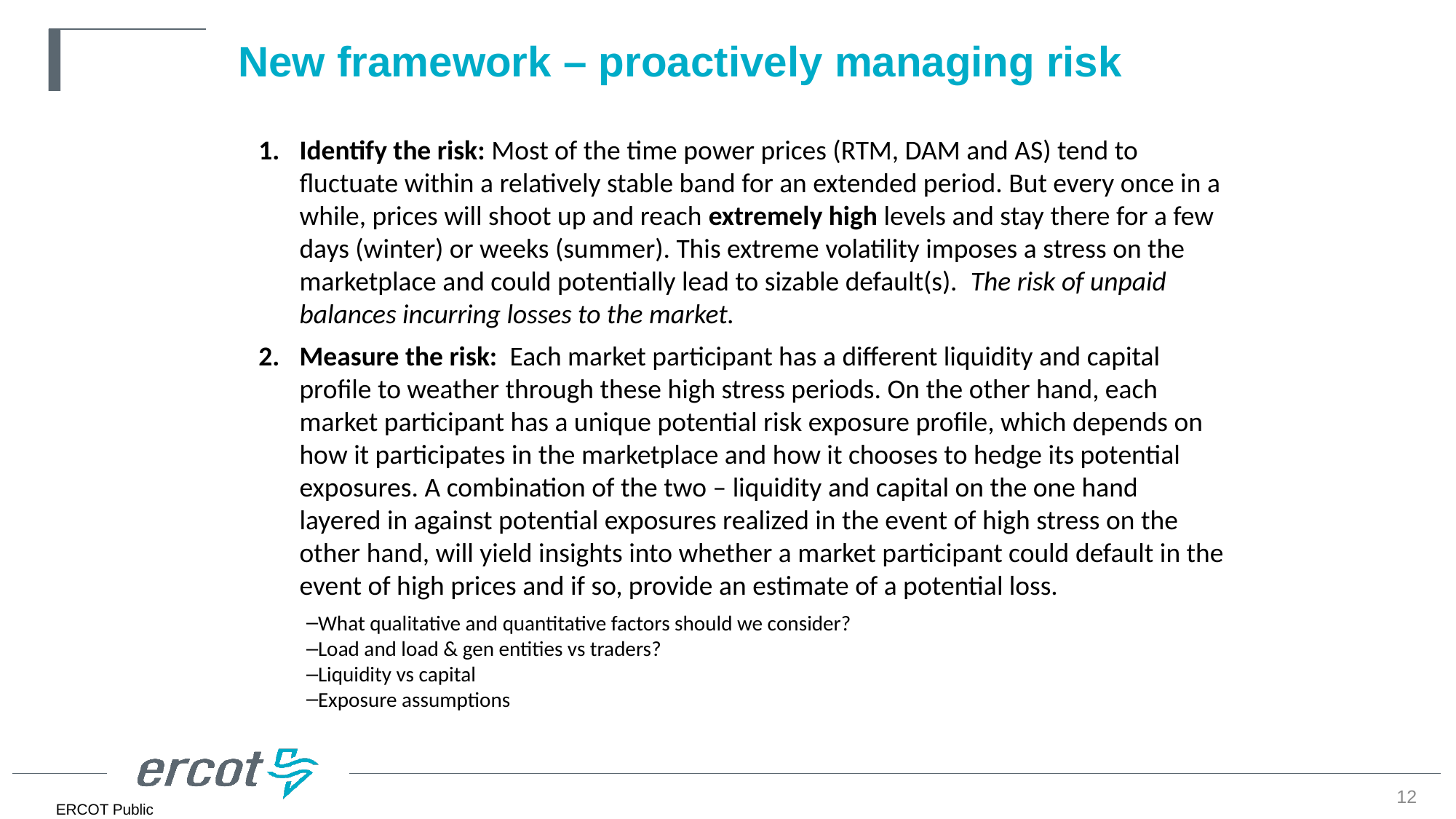

# New framework – proactively managing risk
Identify the risk: Most of the time power prices (RTM, DAM and AS) tend to fluctuate within a relatively stable band for an extended period. But every once in a while, prices will shoot up and reach extremely high levels and stay there for a few days (winter) or weeks (summer). This extreme volatility imposes a stress on the marketplace and could potentially lead to sizable default(s).  The risk of unpaid balances incurring losses to the market.
Measure the risk:  Each market participant has a different liquidity and capital profile to weather through these high stress periods. On the other hand, each market participant has a unique potential risk exposure profile, which depends on how it participates in the marketplace and how it chooses to hedge its potential exposures. A combination of the two – liquidity and capital on the one hand layered in against potential exposures realized in the event of high stress on the other hand, will yield insights into whether a market participant could default in the event of high prices and if so, provide an estimate of a potential loss.
What qualitative and quantitative factors should we consider?
Load and load & gen entities vs traders?
Liquidity vs capital
Exposure assumptions

12